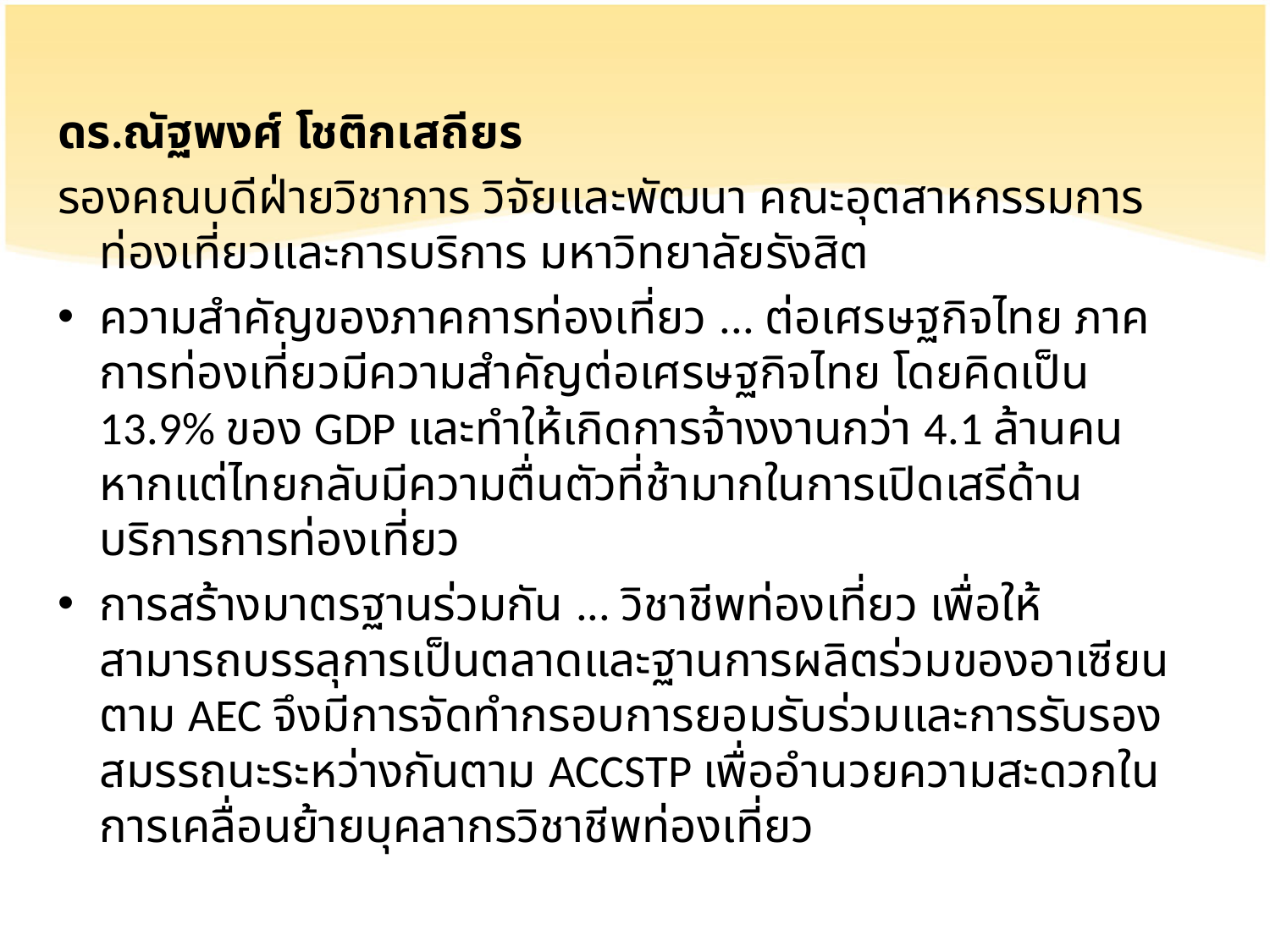

ดร.ณัฐพงศ์ โชติกเสถียร
รองคณบดีฝ่ายวิชาการ วิจัยและพัฒนา คณะอุตสาหกรรมการท่องเที่ยวและการบริการ มหาวิทยาลัยรังสิต
ความสำคัญของภาคการท่องเที่ยว ... ต่อเศรษฐกิจไทย ภาคการท่องเที่ยวมีความสำคัญต่อเศรษฐกิจไทย โดยคิดเป็น 13.9% ของ GDP และทำให้เกิดการจ้างงานกว่า 4.1 ล้านคน หากแต่ไทยกลับมีความตื่นตัวที่ช้ามากในการเปิดเสรีด้านบริการการท่องเที่ยว
การสร้างมาตรฐานร่วมกัน ... วิชาชีพท่องเที่ยว เพื่อให้สามารถบรรลุการเป็นตลาดและฐานการผลิตร่วมของอาเซียนตาม AEC จึงมีการจัดทำกรอบการยอมรับร่วมและการรับรองสมรรถนะระหว่างกันตาม ACCSTP เพื่ออำนวยความสะดวกในการเคลื่อนย้ายบุคลากรวิชาชีพท่องเที่ยว